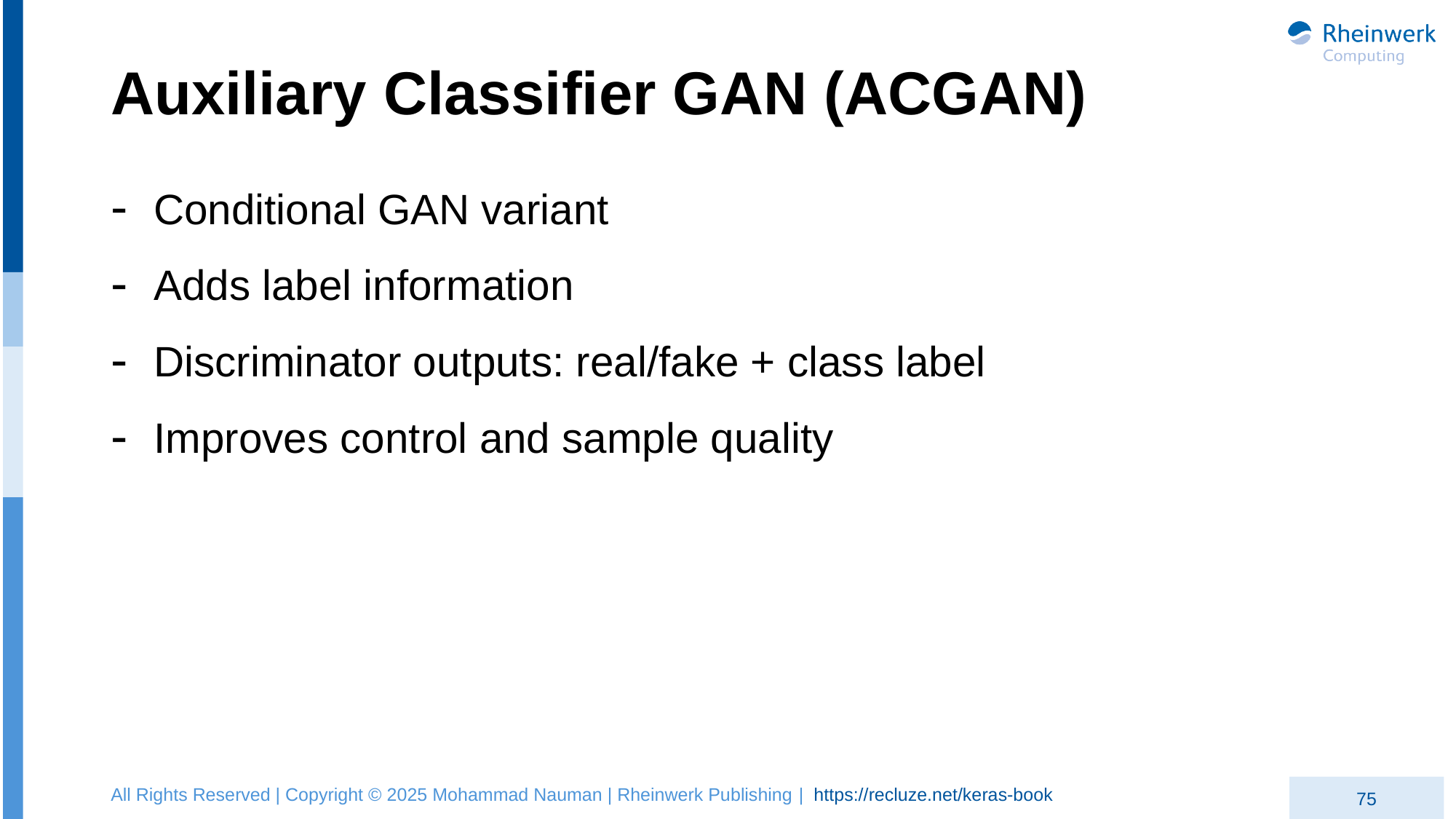

# Auxiliary Classifier GAN (ACGAN)
Conditional GAN variant
Adds label information
Discriminator outputs: real/fake + class label
Improves control and sample quality